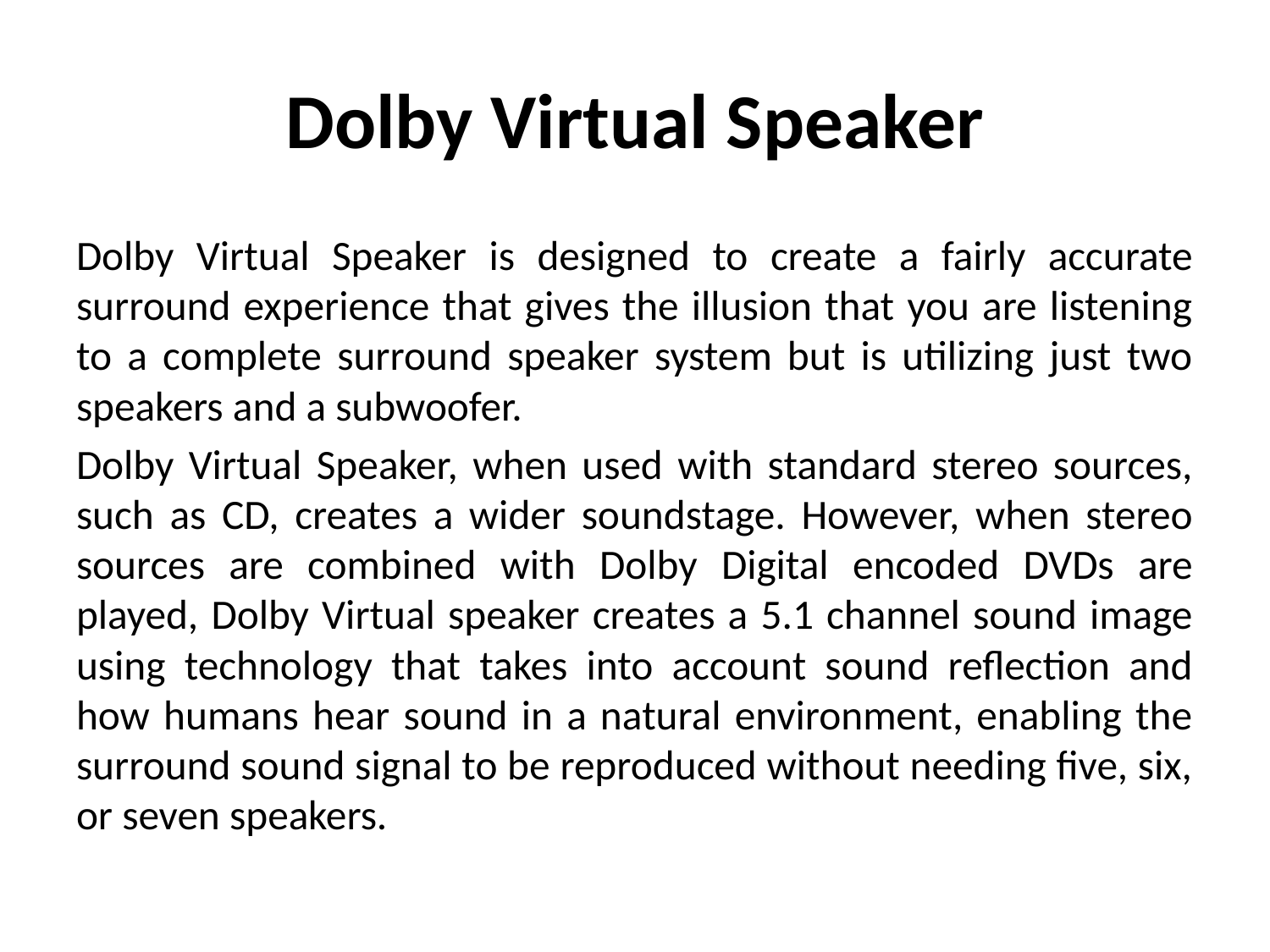

# Dolby Virtual Speaker
Dolby Virtual Speaker is designed to create a fairly accurate surround experience that gives the illusion that you are listening to a complete surround speaker system but is utilizing just two speakers and a subwoofer.
Dolby Virtual Speaker, when used with standard stereo sources, such as CD, creates a wider soundstage. However, when stereo sources are combined with Dolby Digital encoded DVDs are played, Dolby Virtual speaker creates a 5.1 channel sound image using technology that takes into account sound reflection and how humans hear sound in a natural environment, enabling the surround sound signal to be reproduced without needing five, six, or seven speakers.